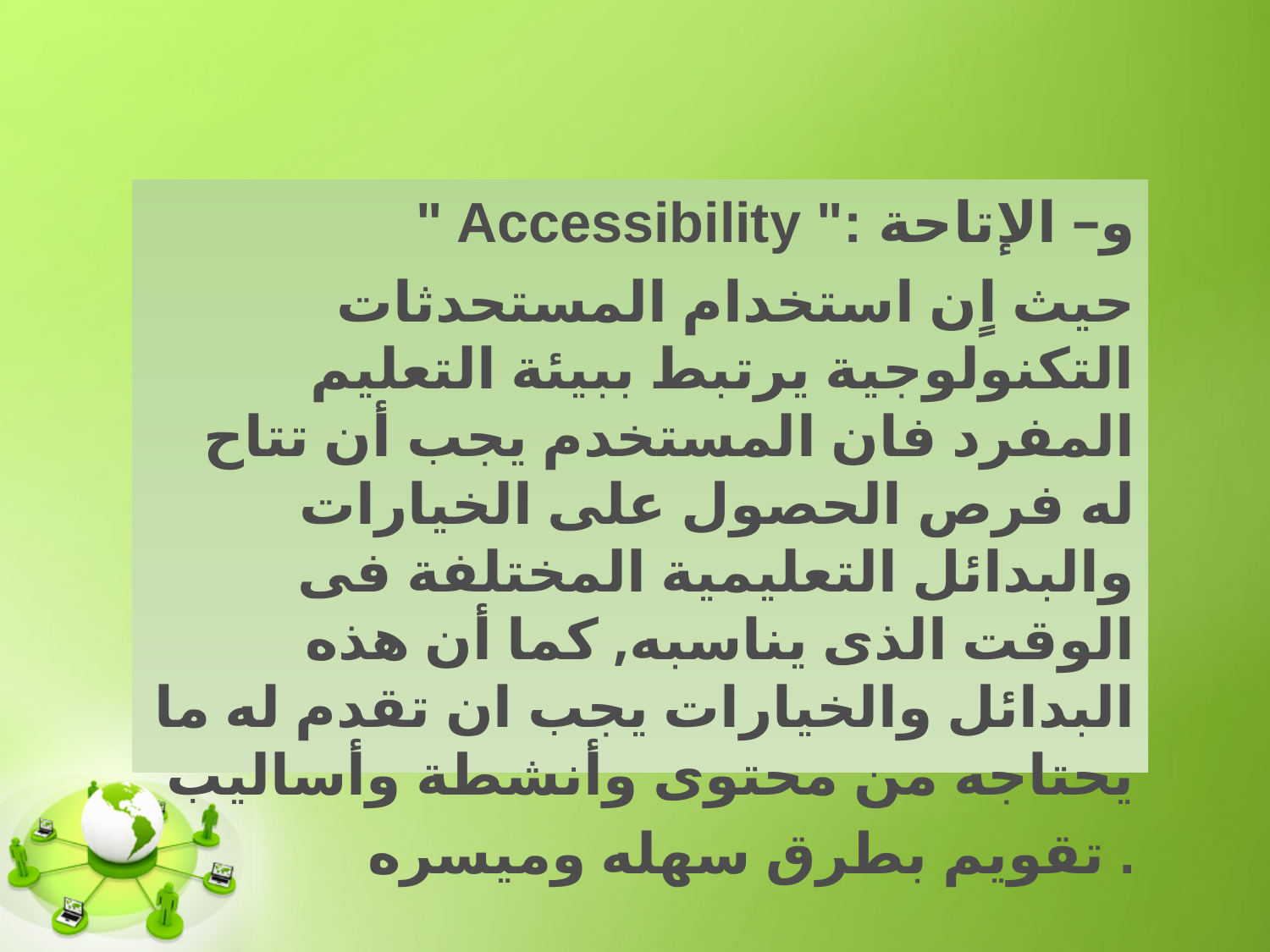

#
" Accessibility ": و– الإتاحة
حيث اٍن استخدام المستحدثات التكنولوجية يرتبط ببيئة التعليم المفرد فان المستخدم يجب أن تتاح له فرص الحصول على الخيارات والبدائل التعليمية المختلفة فى الوقت الذى يناسبه, كما أن هذه البدائل والخيارات يجب ان تقدم له ما يحتاجه من محتوى وأنشطة وأساليب
تقويم بطرق سهله وميسره .